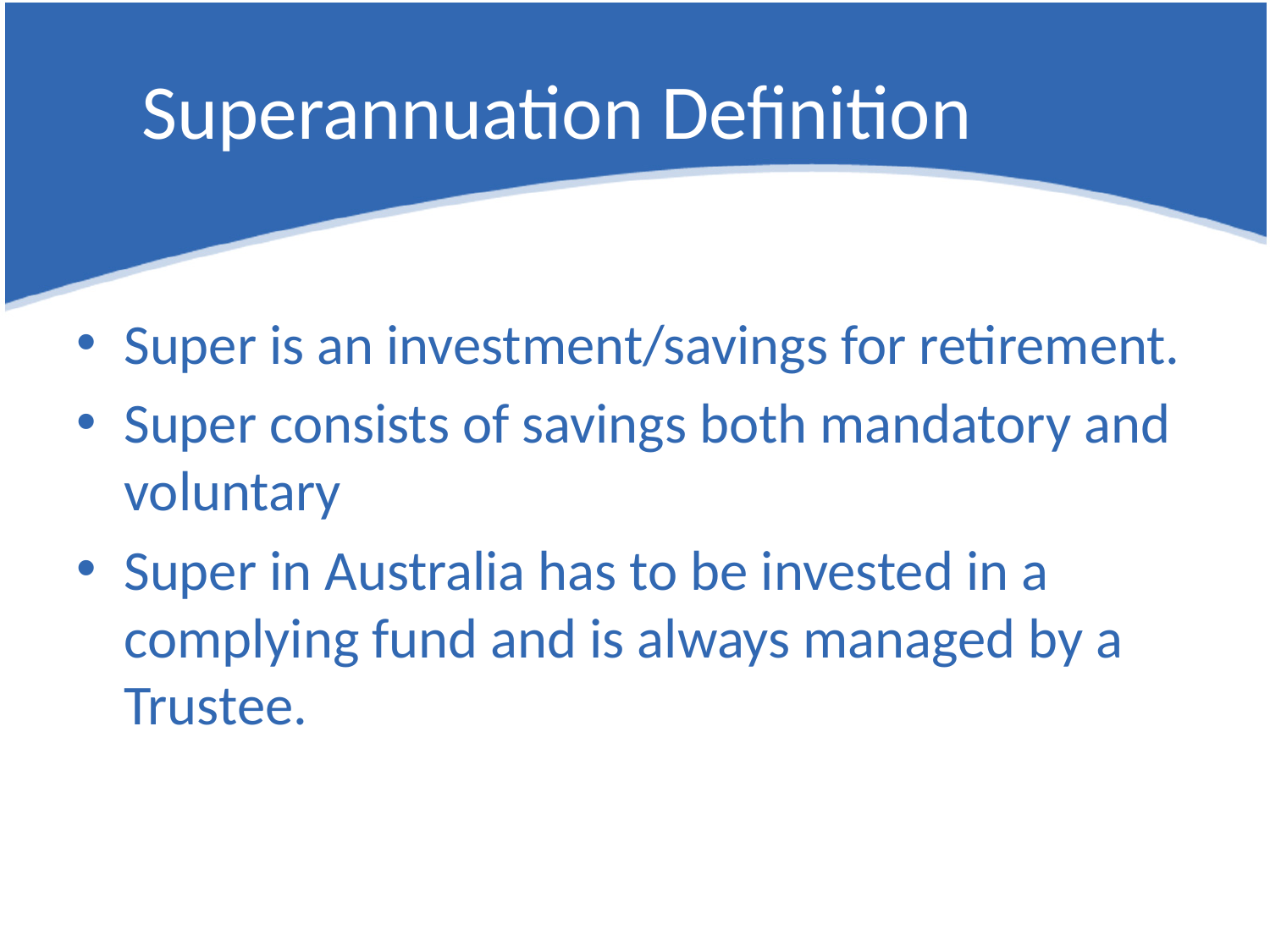

# Superannuation Definition
Super is an investment/savings for retirement.
Super consists of savings both mandatory and voluntary
Super in Australia has to be invested in a complying fund and is always managed by a Trustee.